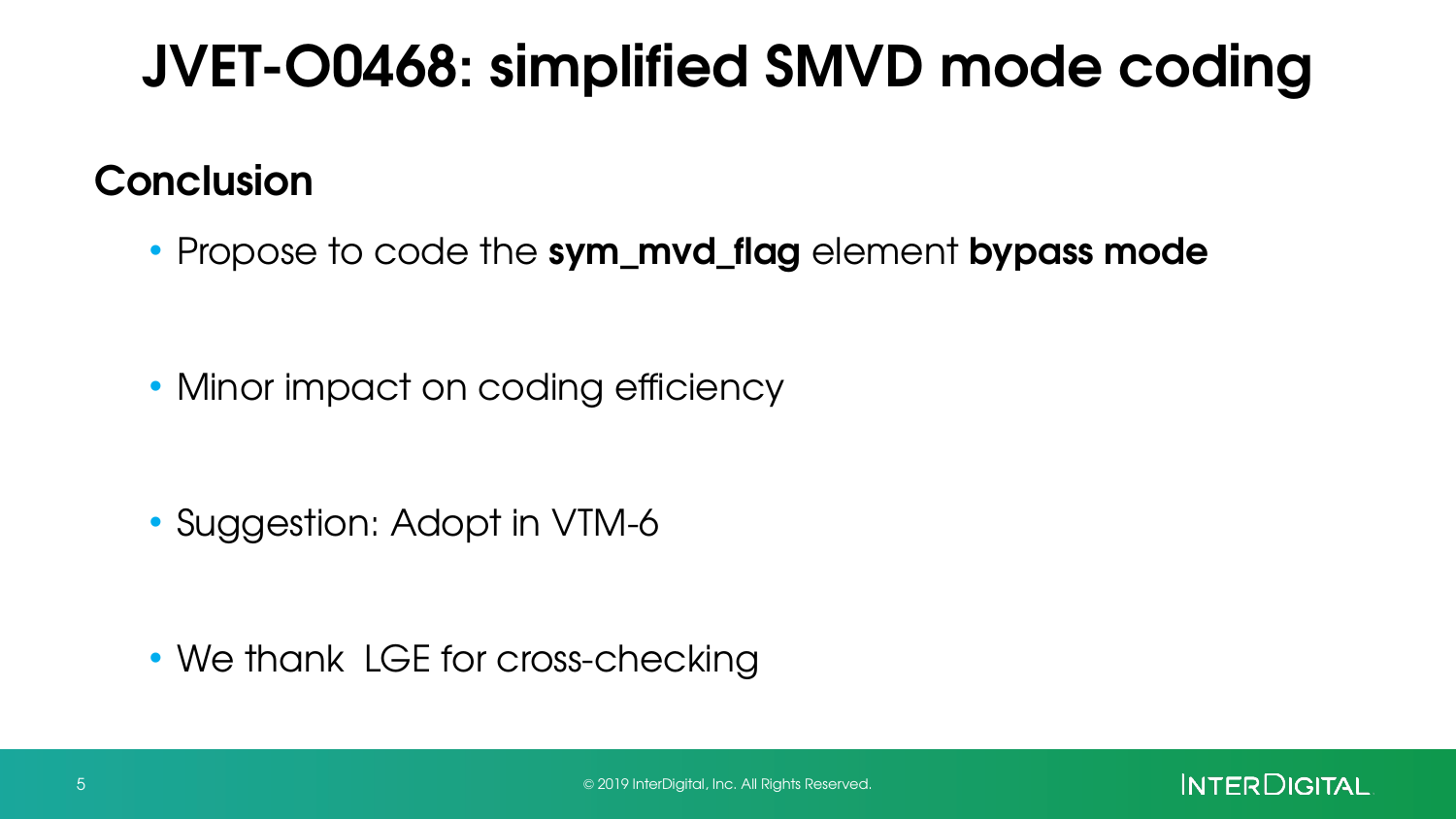

# JVET-O0468: simplified SMVD mode coding
Conclusion
Propose to code the sym_mvd_flag element bypass mode

Minor impact on coding efficiency

Suggestion: Adopt in VTM-6

We thank  LGE for cross-checking
5
© 2019 InterDigital, Inc. All Rights Reserved.